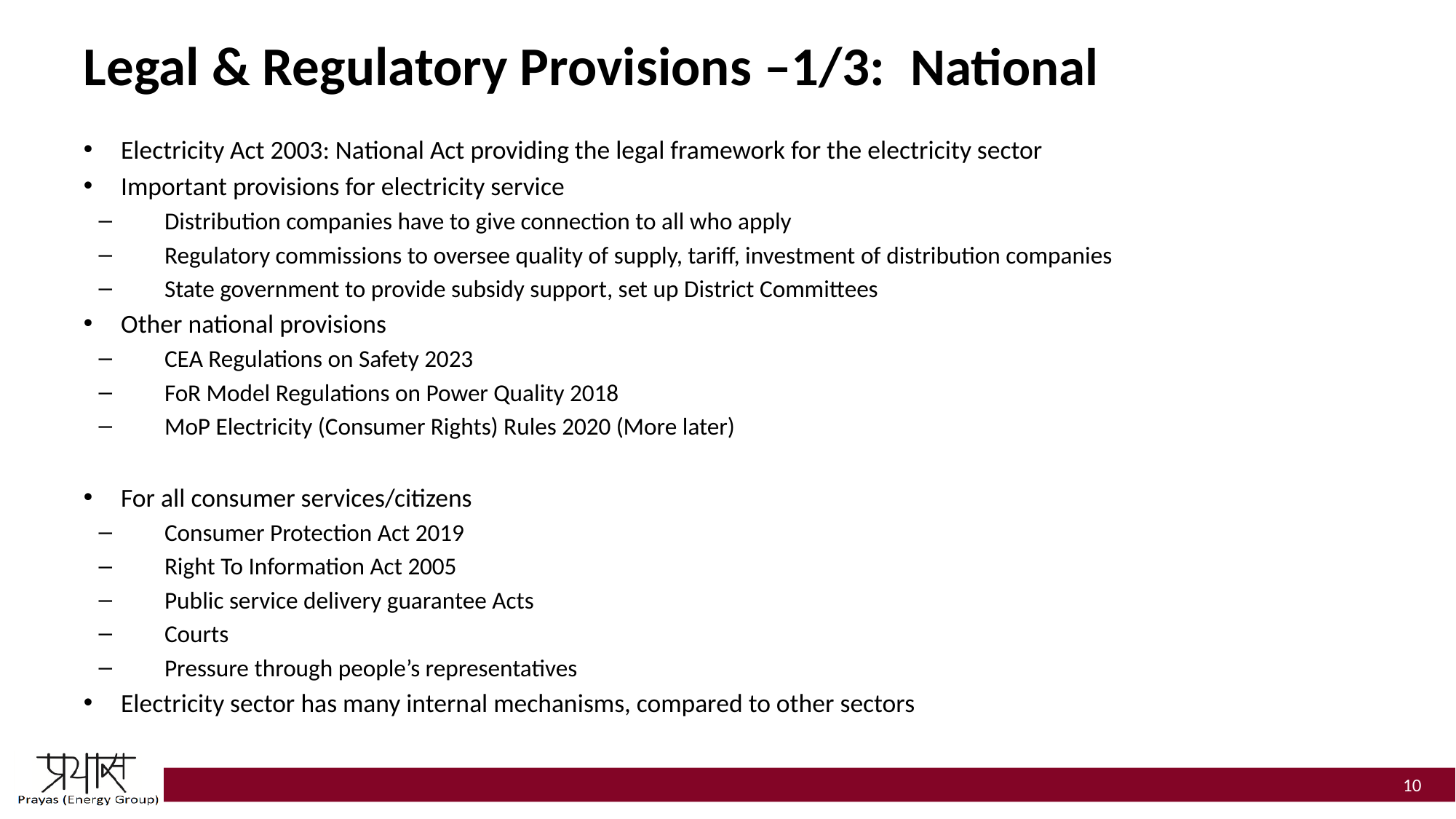

# Legal & Regulatory Provisions –1/3:  National
Electricity Act 2003: National Act providing the legal framework for the electricity sector
Important provisions for electricity service
Distribution companies have to give connection to all who apply
Regulatory commissions to oversee quality of supply, tariff, investment of distribution companies
State government to provide subsidy support, set up District Committees
Other national provisions
CEA Regulations on Safety 2023
FoR Model Regulations on Power Quality 2018
MoP Electricity (Consumer Rights) Rules 2020 (More later)

For all consumer services/citizens
Consumer Protection Act 2019
Right To Information Act 2005
Public service delivery guarantee Acts
Courts
Pressure through people’s representatives
Electricity sector has many internal mechanisms, compared to other sectors

10